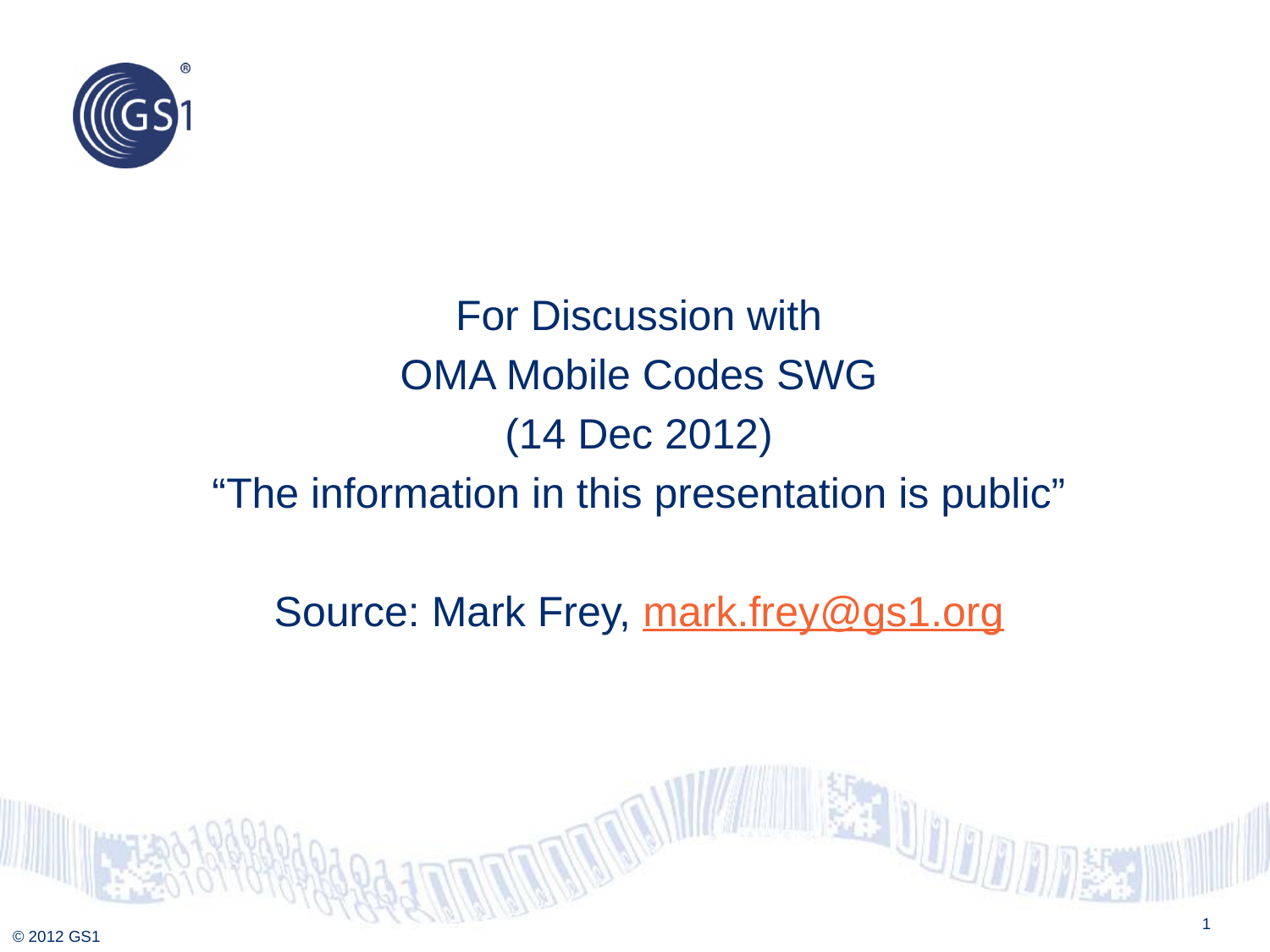

For Discussion with
OMA Mobile Codes SWG
(14 Dec 2012)
“The information in this presentation is public”

Source: Mark Frey, mark.frey@gs1.org

1